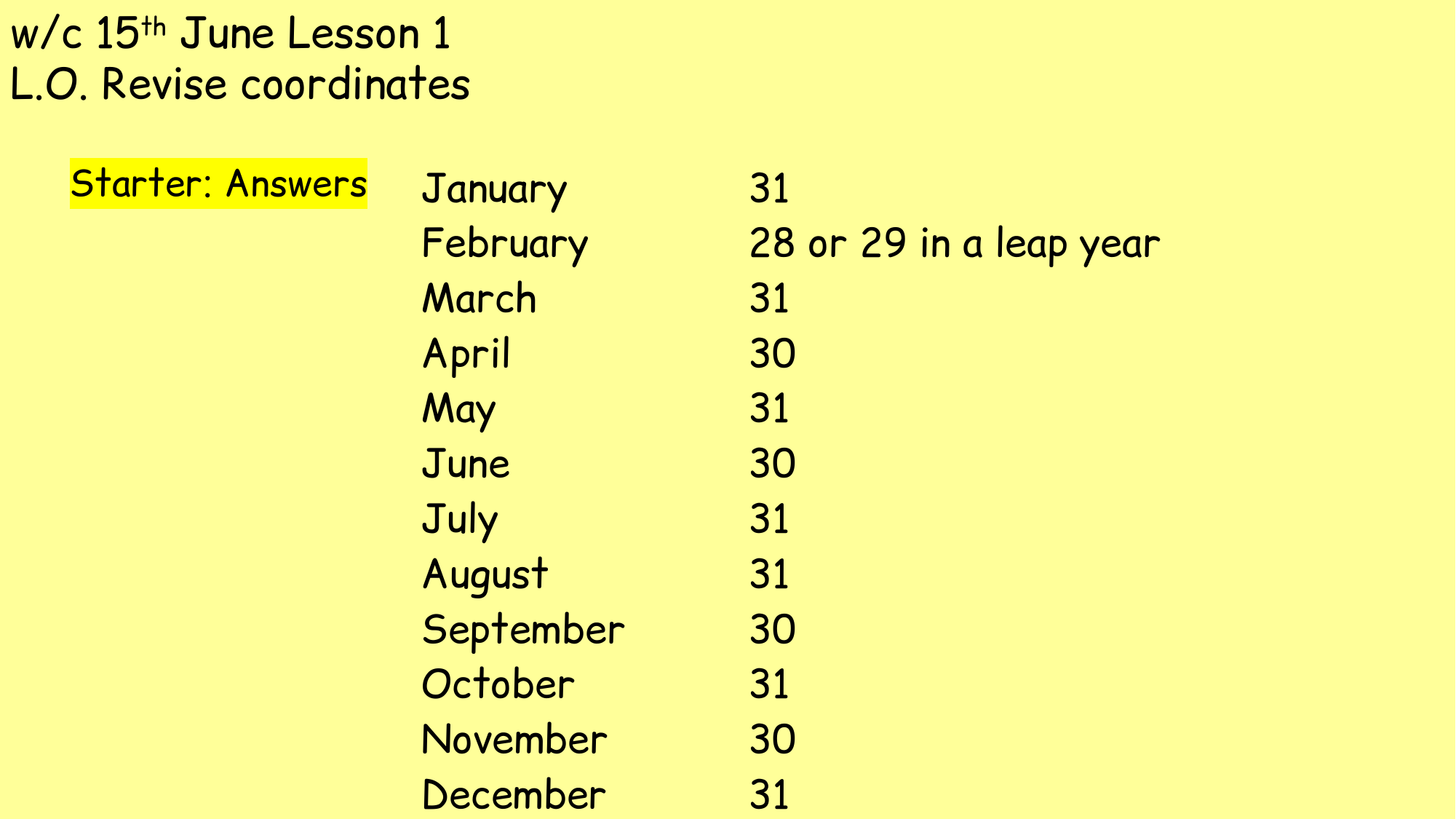

w/c 15th June Lesson 1
L.O. Revise coordinates
Starter: Answers
| January 31 February 28 or 29 in a leap year March 31 April 30 May 31 June 30 July 31 August 31 September 30 October 31 November 30 December 31 |
| --- |